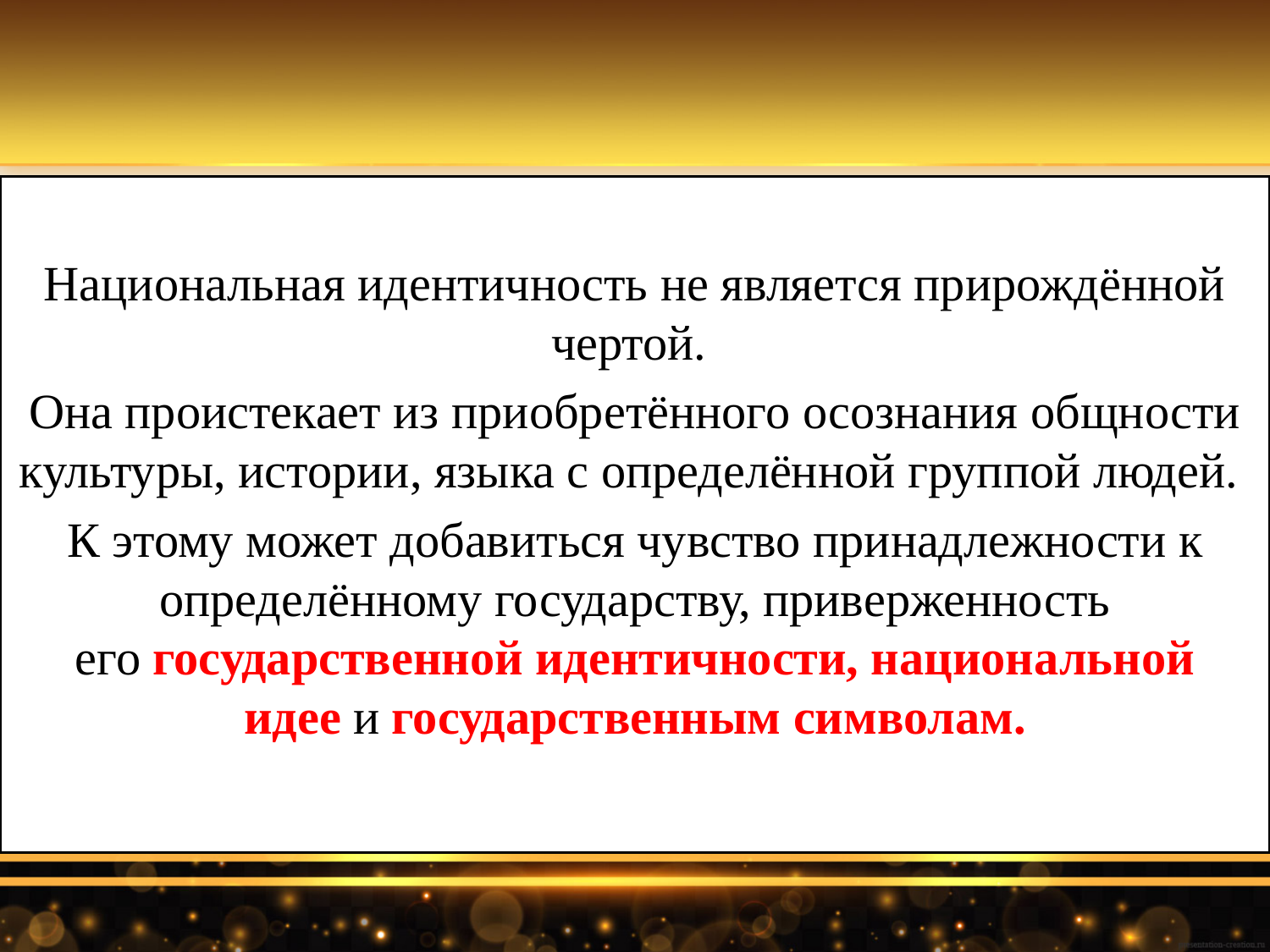

Национальная идентичность не является прирождённой чертой.
Она проистекает из приобретённого осознания общности культуры, истории, языка с определённой группой людей.
К этому может добавиться чувство принадлежности к определённому государству, приверженность его государственной идентичности, национальной идее и государственным символам.